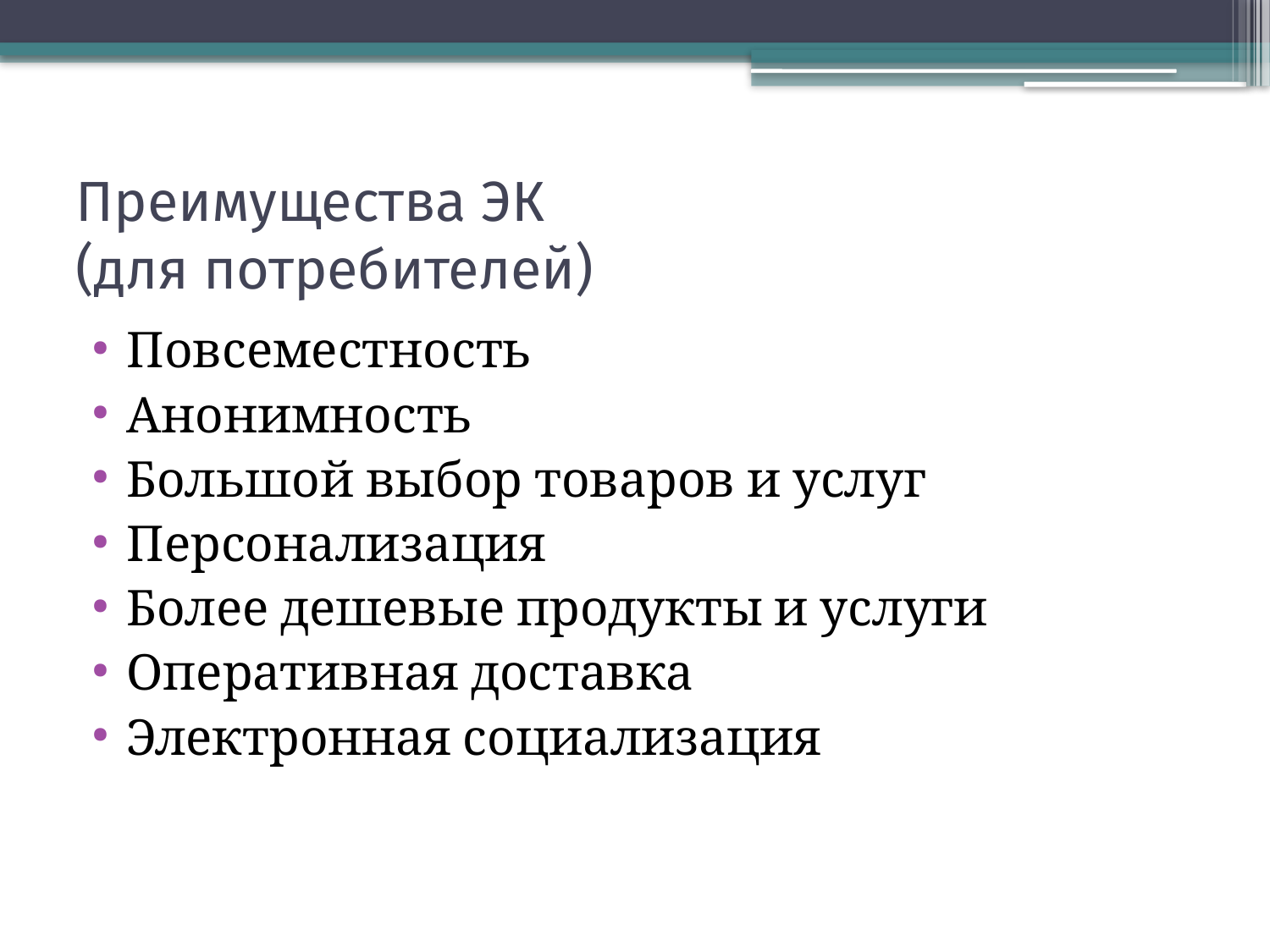

# Преимущества ЭК (для потребителей)
Повсеместность
Анонимность
Большой выбор товаров и услуг
Персонализация
Более дешевые продукты и услуги
Оперативная доставка
Электронная социализация